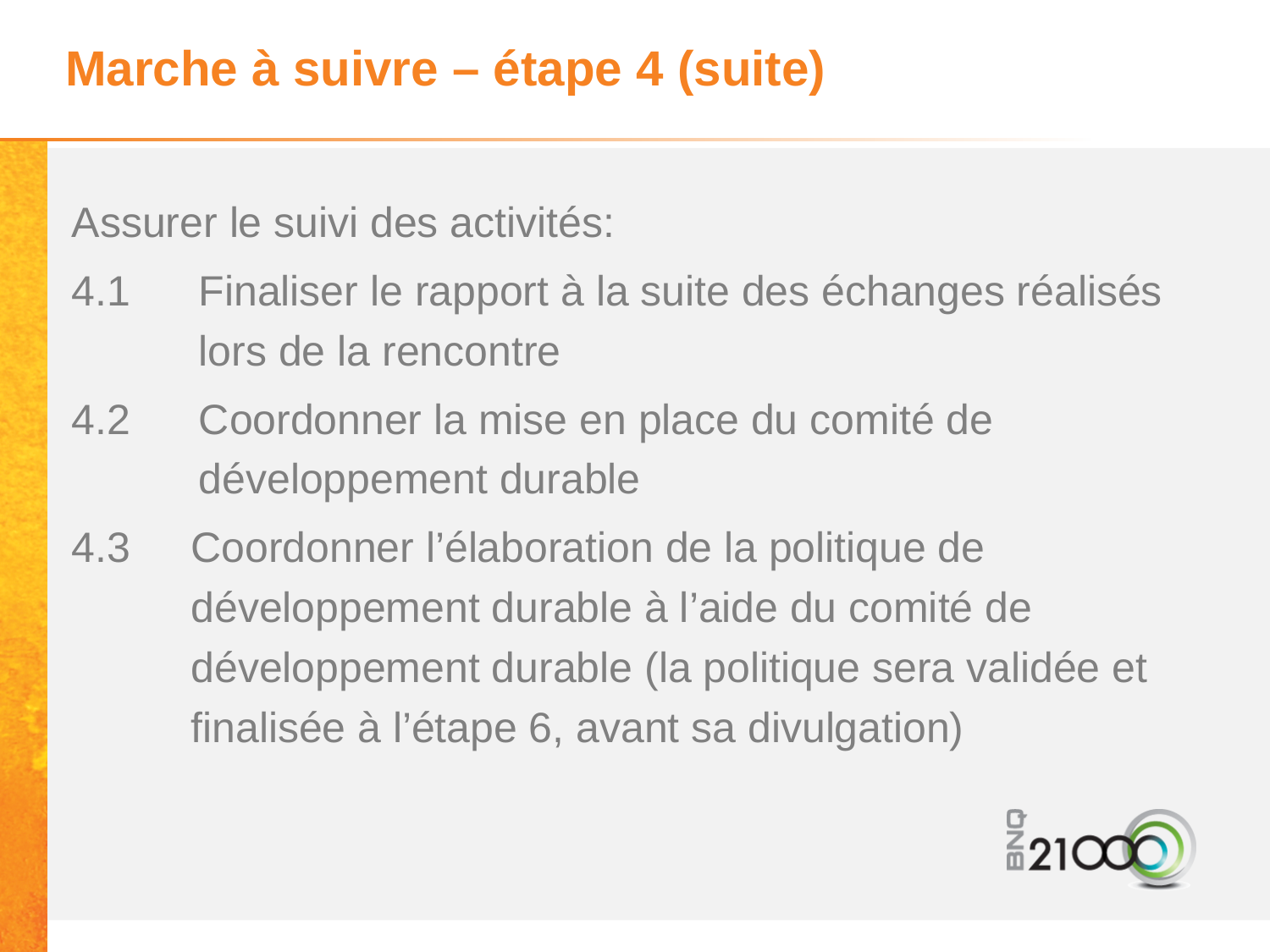

# Marche à suivre – étape 4 (suite)
Assurer le suivi des activités:
4.1	Finaliser le rapport à la suite des échanges réalisés lors de la rencontre
4.2	Coordonner la mise en place du comité de développement durable
4.3	Coordonner l’élaboration de la politique de développement durable à l’aide du comité de développement durable (la politique sera validée et finalisée à l’étape 6, avant sa divulgation)